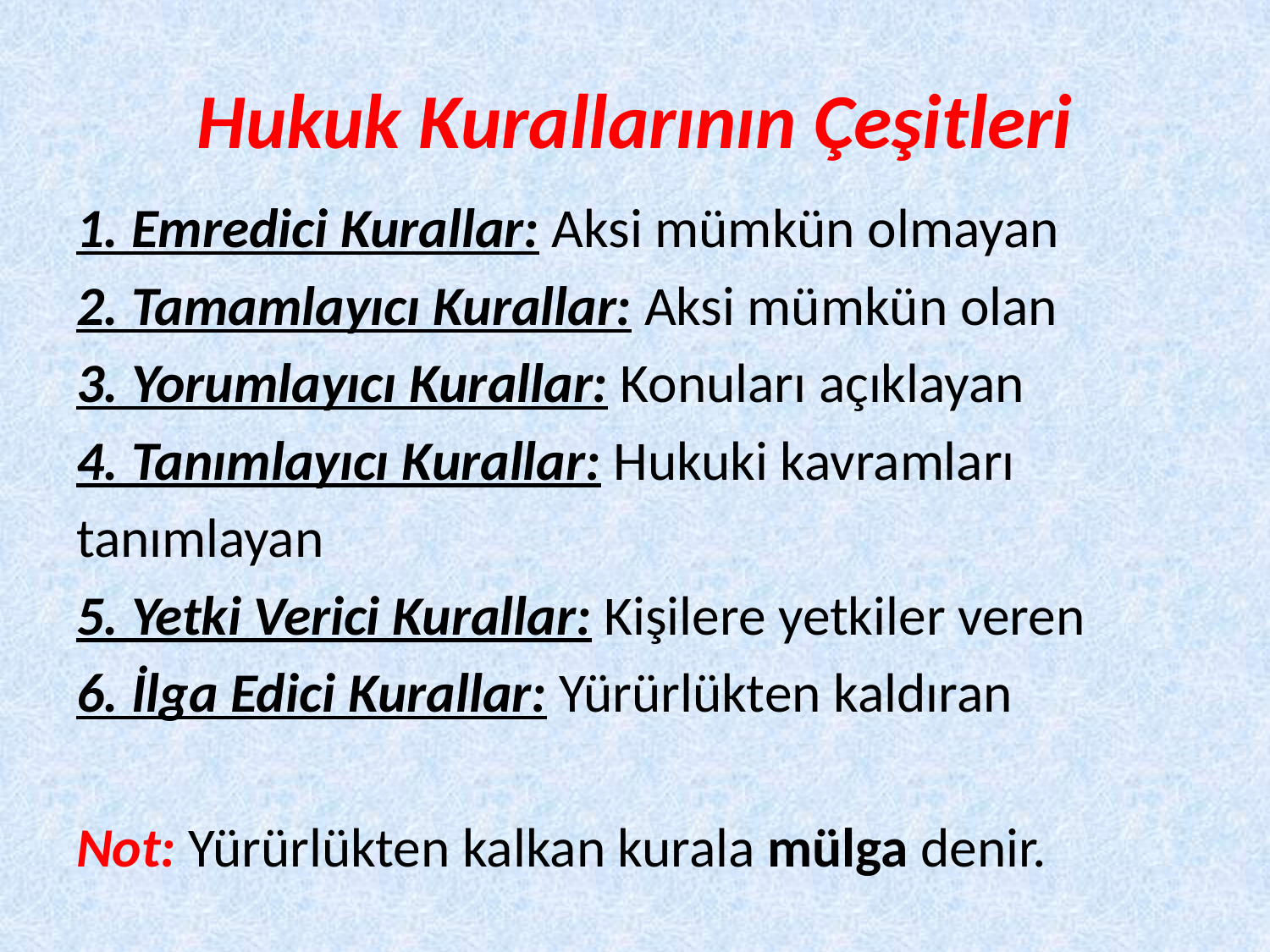

# Hukuk Kurallarının Çeşitleri
1. Emredici Kurallar: Aksi mümkün olmayan
2. Tamamlayıcı Kurallar: Aksi mümkün olan
3. Yorumlayıcı Kurallar: Konuları açıklayan
4. Tanımlayıcı Kurallar: Hukuki kavramları
tanımlayan
5. Yetki Verici Kurallar: Kişilere yetkiler veren
6. İlga Edici Kurallar: Yürürlükten kaldıran

Not: Yürürlükten kalkan kurala mülga denir.